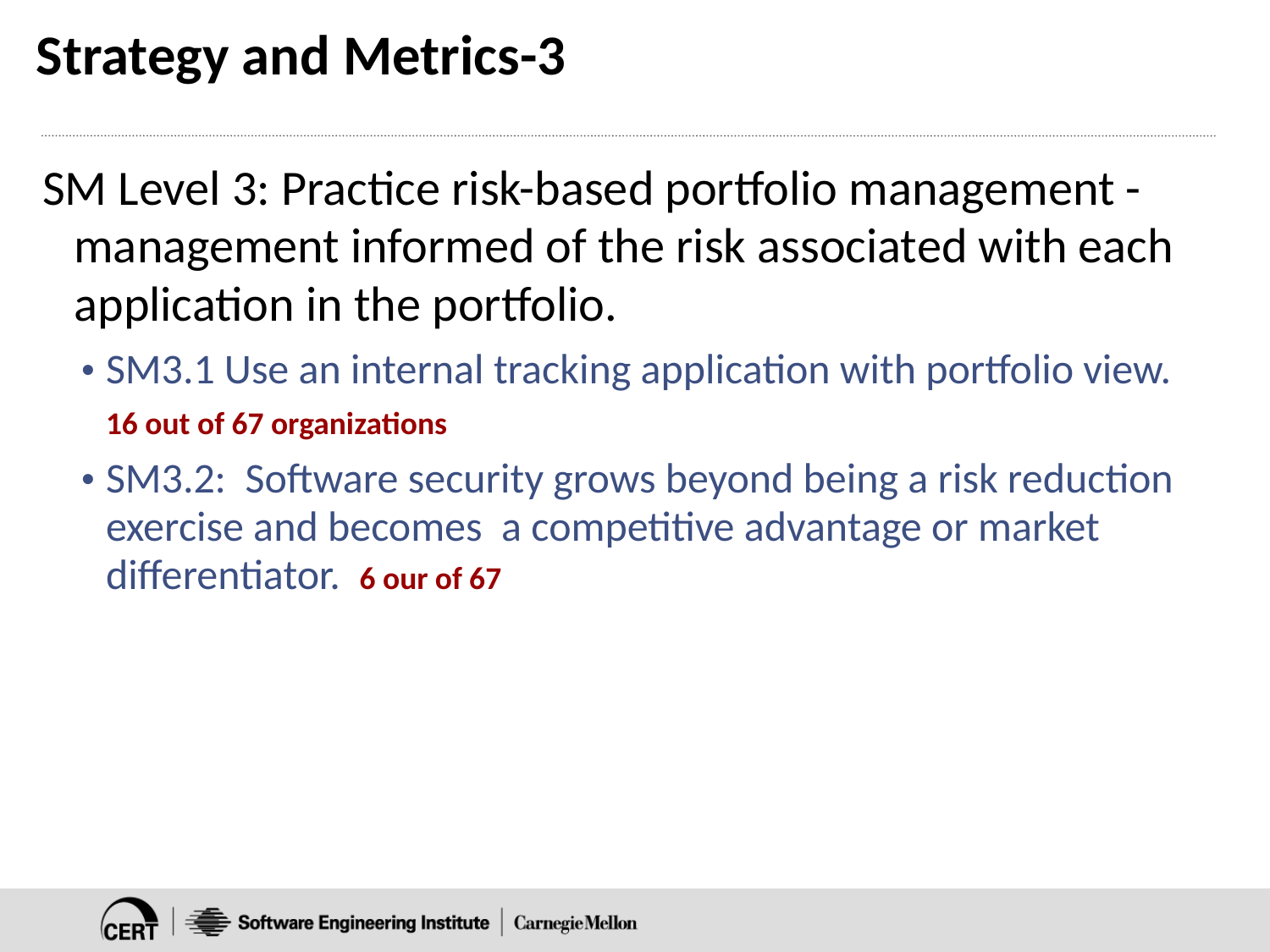

# Strategy and Metrics-3
SM Level 3: Practice risk-based portfolio management - management informed of the risk associated with each application in the portfolio.
SM3.1 Use an internal tracking application with portfolio view.
16 out of 67 organizations
SM3.2:  Software security grows beyond being a risk reduction exercise and becomes  a competitive advantage or market differentiator.  6 our of 67